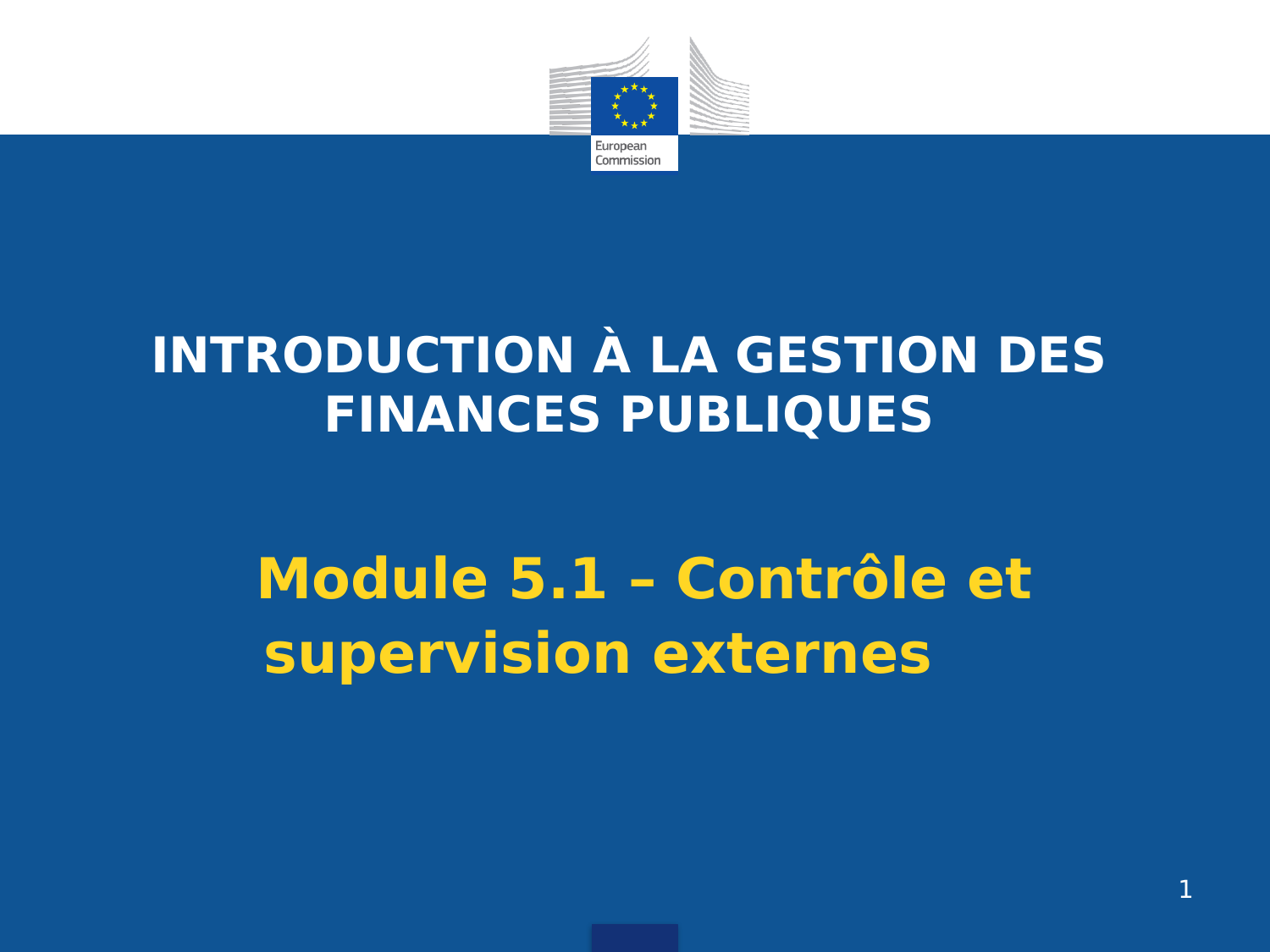

# INTRODUCTION À LA GESTION DES FINANCES PUBLIQUES
Module 5.1 – Contrôle et supervision externes

1